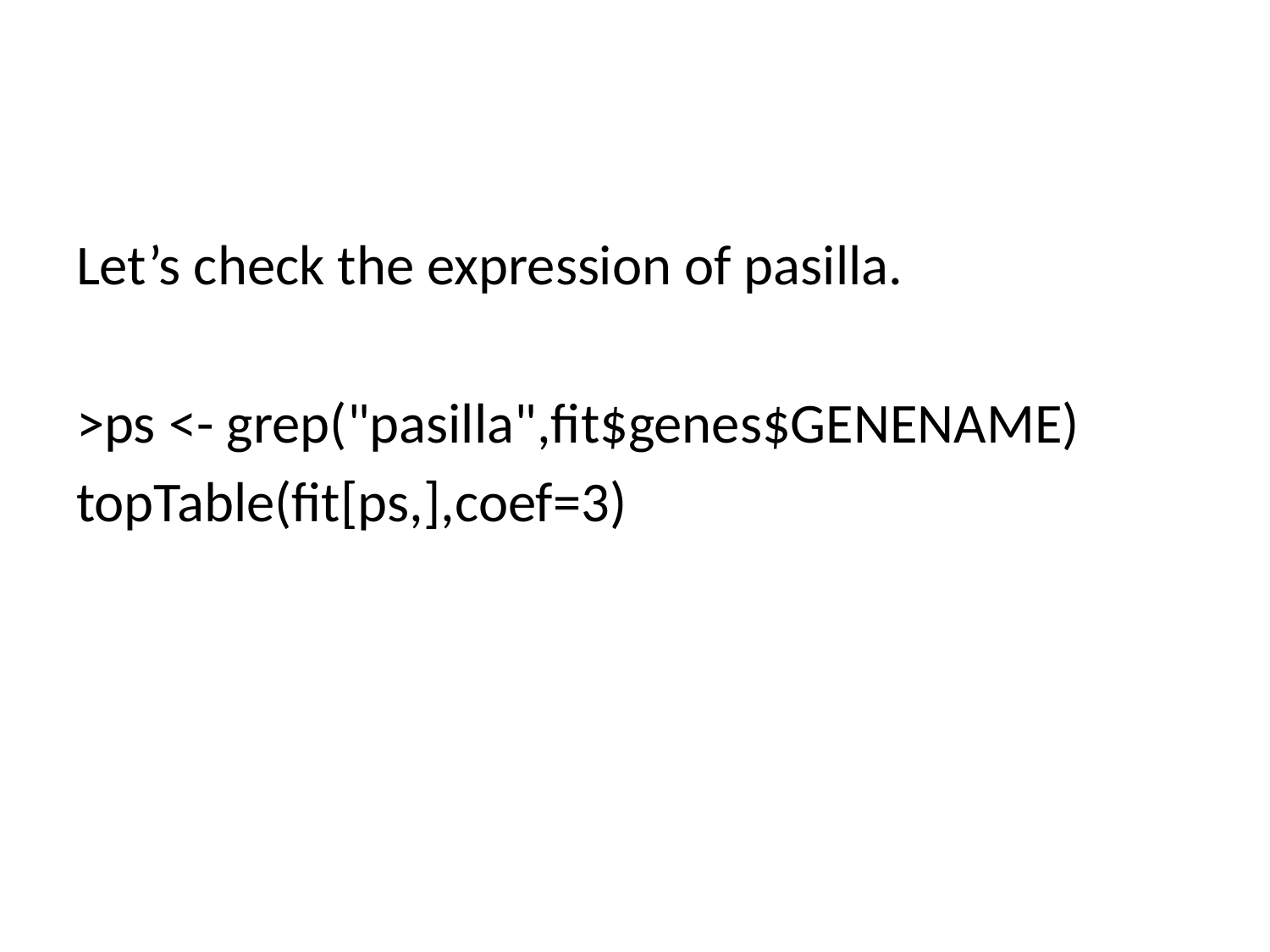

#
Let’s check the expression of pasilla.

>ps <- grep("pasilla",fit$genes$GENENAME)
topTable(fit[ps,],coef=3)